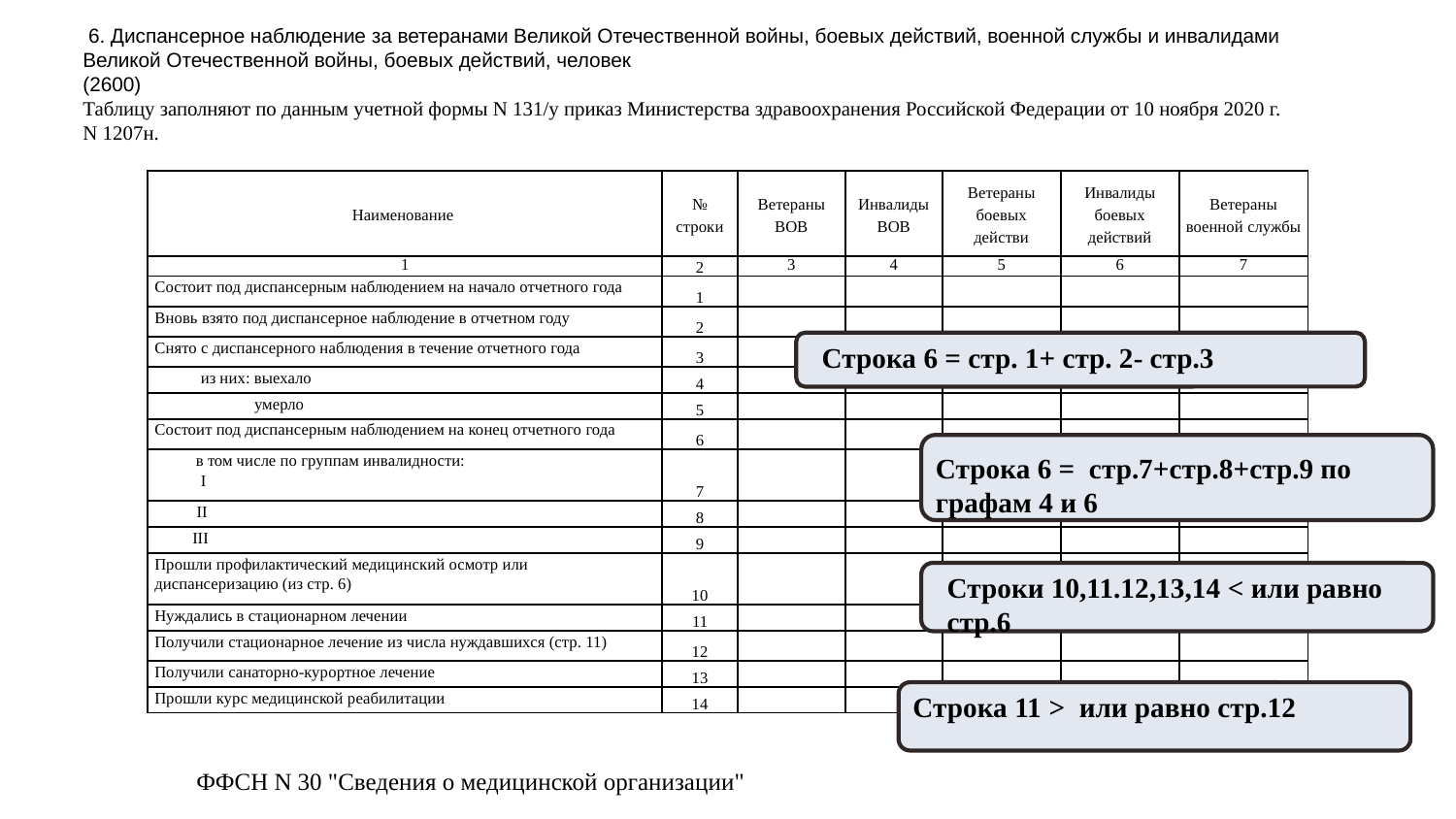

6. Диспансерное наблюдение за ветеранами Великой Отечественной войны, боевых действий, военной службы и инвалидами Великой Отечественной войны, боевых действий, человек
(2600)
Таблицу заполняют по данным учетной формы N 131/у приказ Министерства здравоохранения Российской Федерации от 10 ноября 2020 г. N 1207н.

| Наименование | № строки | Ветераны ВОВ | Инвалиды ВОВ | Ветераны боевых действи | Инвалиды боевых действий | Ветераны военной службы |
| --- | --- | --- | --- | --- | --- | --- |
| 1 | 2 | 3 | 4 | 5 | 6 | 7 |
| Состоит под диспансерным наблюдением на начало отчетного года | 1 |  |  |  |  |  |
| Вновь взято под диспансерное наблюдение в отчетном году | 2 |  |  |  |  |  |
| Снято с диспансерного наблюдения в течение отчетного года | 3 |  |  |  |  |  |
| из них: выехало | 4 |  |  |  |  |  |
| умерло | 5 |  |  |  |  |  |
| Состоит под диспансерным наблюдением на конец отчетного года | 6 |  |  |  |  |  |
| в том числе по группам инвалидности: I | 7 |  |  |  |  |  |
| II | 8 |  |  |  |  |  |
| III | 9 |  |  |  |  |  |
| Прошли профилактический медицинский осмотр или диспансеризацию (из стр. 6) | 10 |  |  |  |  |  |
| Нуждались в стационарном лечении | 11 |  |  |  |  |  |
| Получили стационарное лечение из числа нуждавшихся (стр. 11) | 12 |  |  |  |  |  |
| Получили санаторно-курортное лечение | 13 |  |  |  |  |  |
| Прошли курс медицинской реабилитации | 14 |  |  |  |  |  |

Строка 6 = стр. 1+ стр. 2- стр.3

Строка 6 =  стр.7+стр.8+стр.9 по графам 4 и 6

Строки 10,11.12,13,14 < или равно стр.6

Строка 11 >  или равно стр.12
ФФСН N 30 "Сведения о медицинской организации"